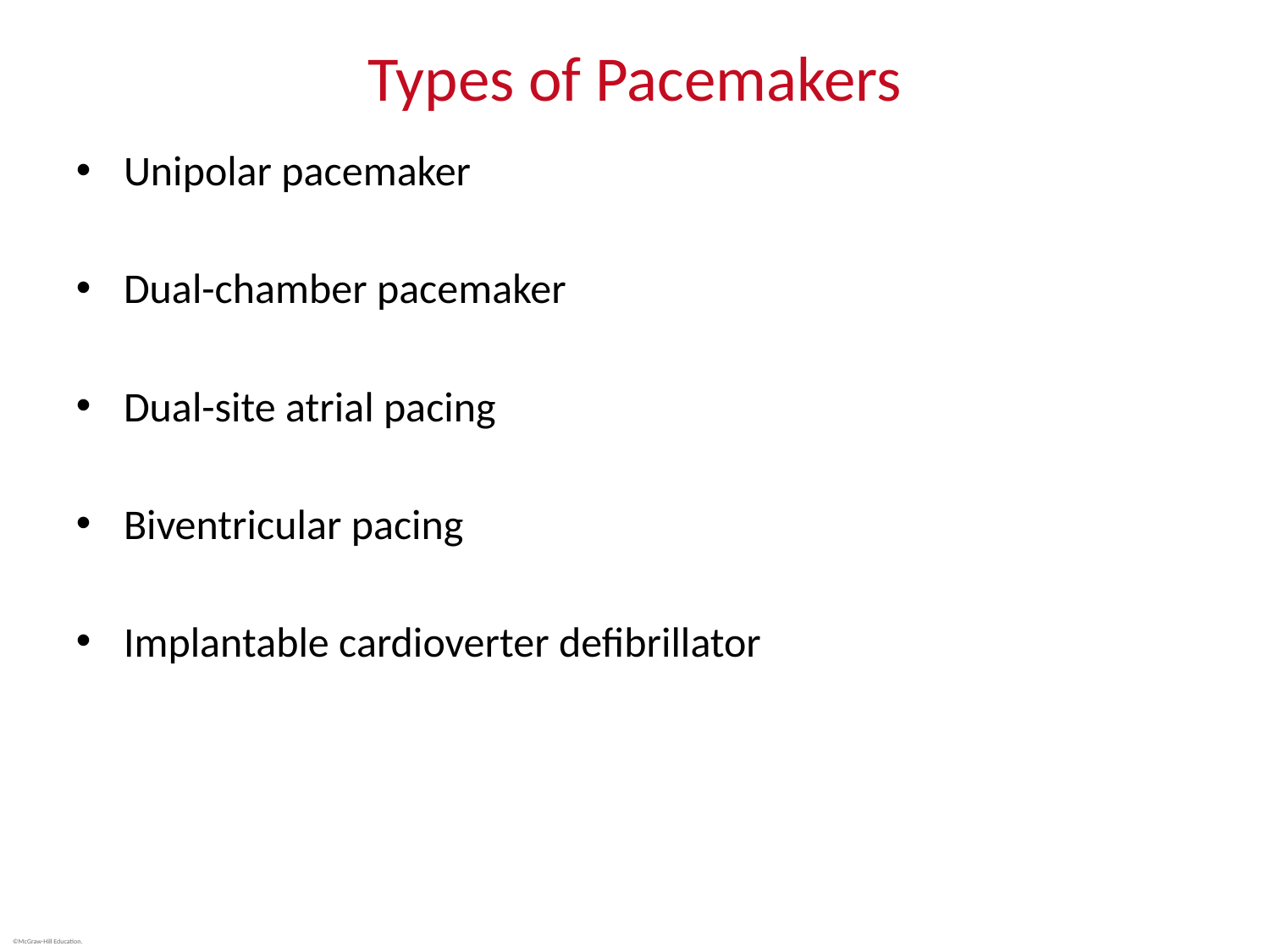

# Types of Pacemakers
Unipolar pacemaker
Dual-chamber pacemaker
Dual-site atrial pacing
Biventricular pacing
Implantable cardioverter defibrillator